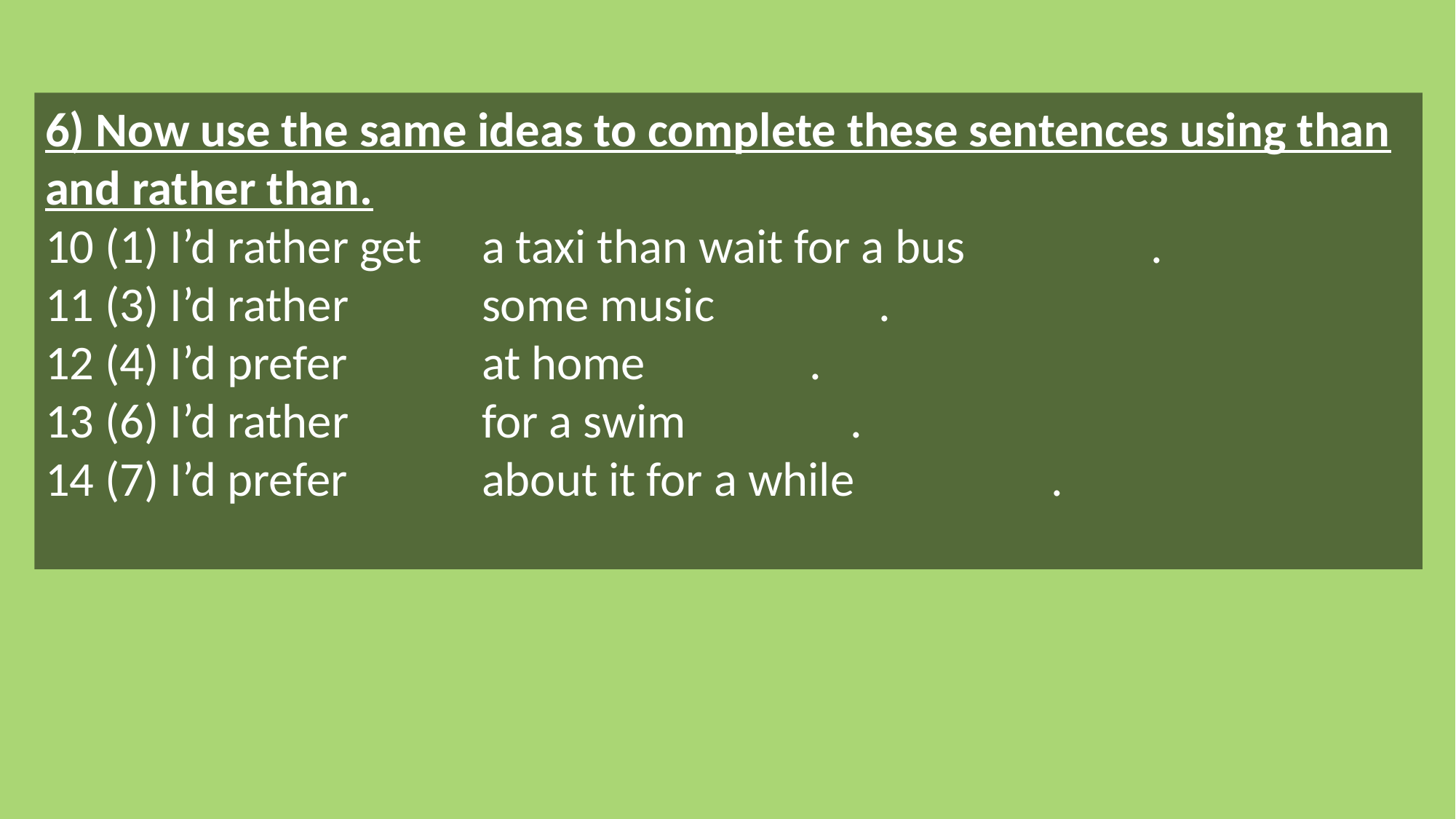

6) Now use the same ideas to complete these sentences using than and rather than.
10 (1) I’d rather get	a taxi than wait for a bus                 .
11 (3) I’d rather		some music               .
12 (4) I’d prefer		at home               .
13 (6) I’d rather		for a swim               .
14 (7) I’d prefer		about it for a while                  .